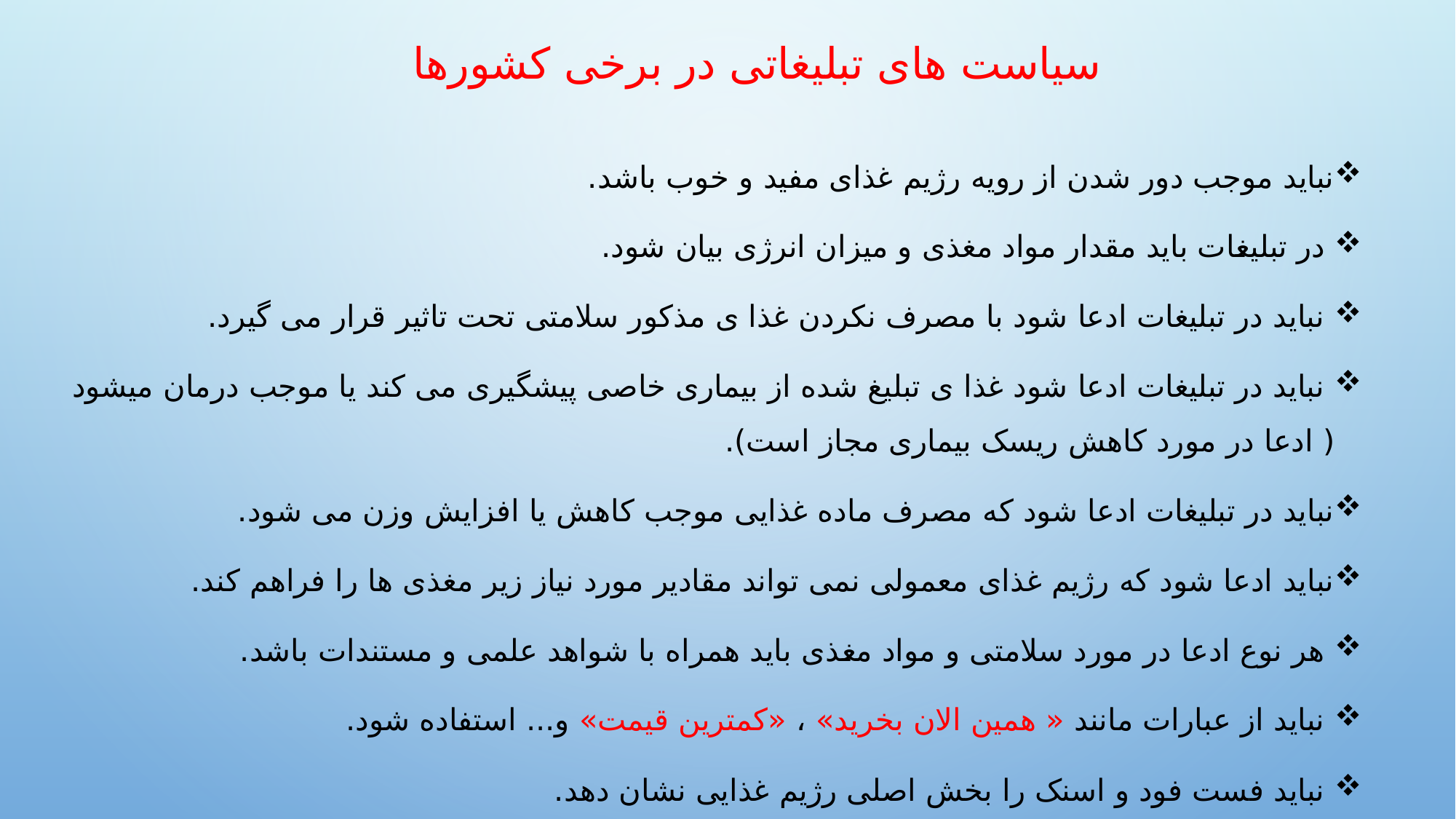

# سیاست های تبلیغاتی در برخی کشورها
نباید موجب دور شدن از رویه رژیم غذای مفید و خوب باشد.
 در تبلیغات باید مقدار مواد مغذی و میزان انرژی بیان شود.
 نباید در تبلیغات ادعا شود با مصرف نکردن غذا ی مذکور سلامتی تحت تاثیر قرار می گیرد.
 نباید در تبلیغات ادعا شود غذا ی تبلیغ شده از بیماری خاصی پیشگیری می کند یا موجب درمان میشود ( ادعا در مورد کاهش ریسک بیماری مجاز است).
نباید در تبلیغات ادعا شود که مصرف ماده غذایی موجب کاهش یا افزایش وزن می شود.
نباید ادعا شود که رژیم غذای معمولی نمی تواند مقادیر مورد نیاز زیر مغذی ها را فراهم کند.
 هر نوع ادعا در مورد سلامتی و مواد مغذی باید همراه با شواهد علمی و مستندات باشد.
 نباید از عبارات مانند « همین الان بخرید» ، «کمترین قیمت» و... استفاده شود.
 نباید فست فود و اسنک را بخش اصلی رژیم غذایی نشان دهد.